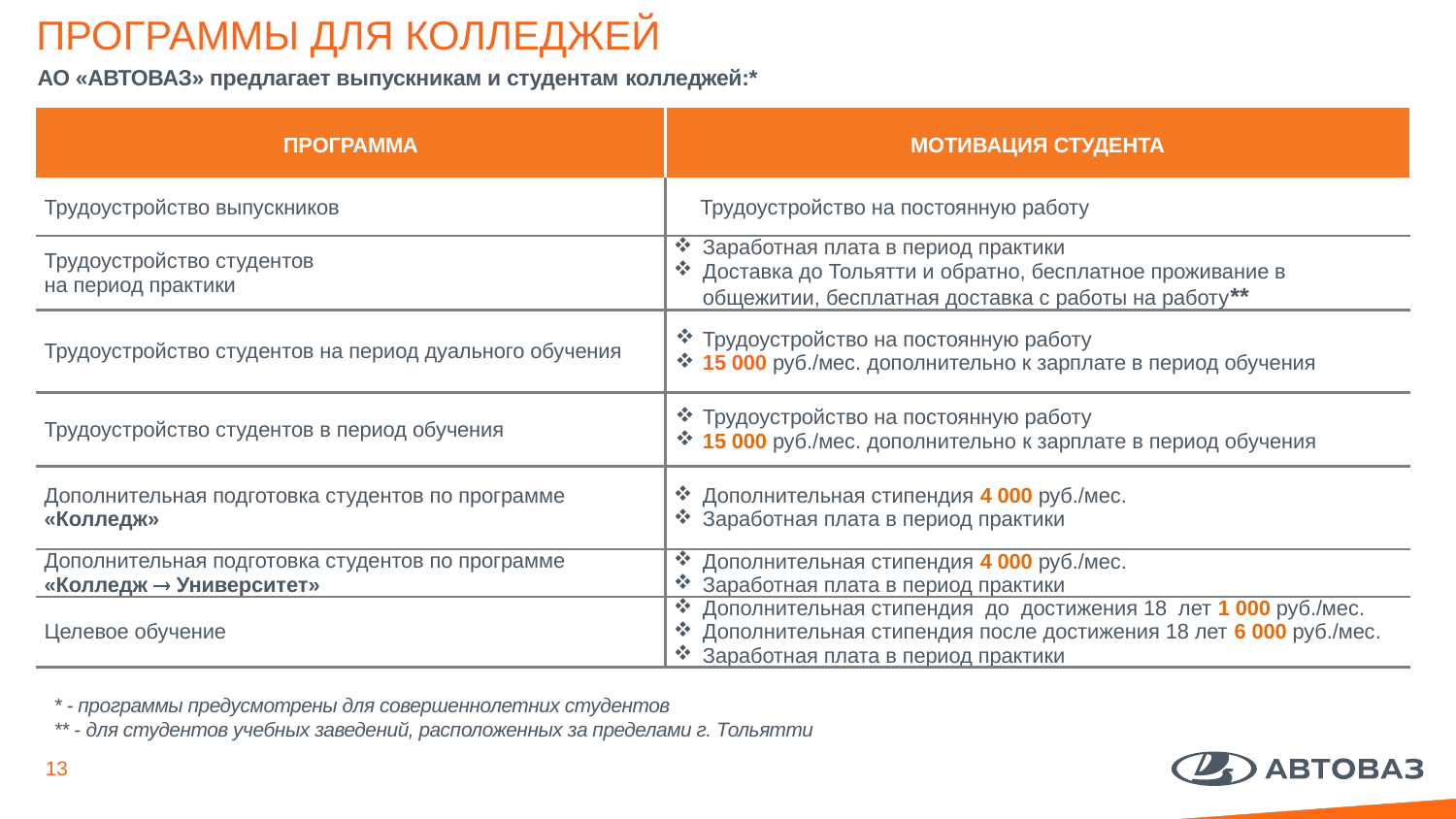

ПРОГРАММЫ ДЛЯ КОЛЛЕДЖЕЙ
АО «АВТОВАЗ» предлагает выпускникам и студентам колледжей:*
| ПРОГРАММА | МОТИВАЦИЯ СТУДЕНТА |
| --- | --- |
| Трудоустройство выпускников | Трудоустройство на постоянную работу |
| Трудоустройство студентов на период практики | Заработная плата в период практики Доставка до Тольятти и обратно, бесплатное проживание в общежитии, бесплатная доставка с работы на работу\*\* |
| Трудоустройство студентов на период дуального обучения | Трудоустройство на постоянную работу 15 000 руб./мес. дополнительно к зарплате в период обучения |
| Трудоустройство студентов в период обучения | Трудоустройство на постоянную работу 15 000 руб./мес. дополнительно к зарплате в период обучения |
| Дополнительная подготовка студентов по программе «Колледж» | Дополнительная стипендия 4 000 руб./мес. Заработная плата в период практики |
| Дополнительная подготовка студентов по программе «Колледж → Университет» | Дополнительная стипендия 4 000 руб./мес. Заработная плата в период практики |
| Целевое обучение | Дополнительная стипендия до достижения 18 лет 1 000 руб./мес. Дополнительная стипендия после достижения 18 лет 6 000 руб./мес. Заработная плата в период практики |
* - программы предусмотрены для совершеннолетних студентов
** - для студентов учебных заведений, расположенных за пределами г. Тольятти